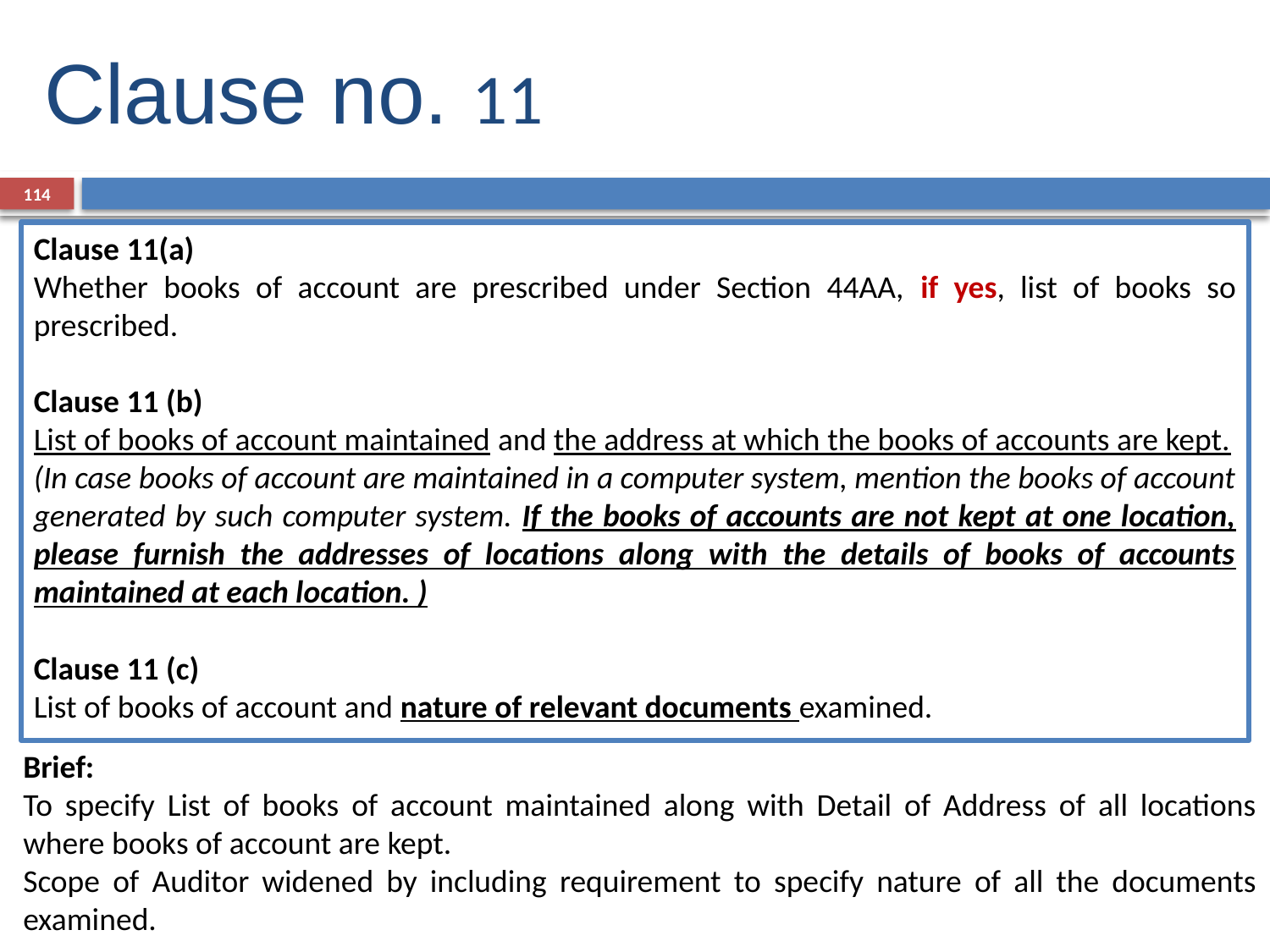

# Clause no. 11
114
Clause 11(a)
Whether books of account are prescribed under Section 44AA, if yes, list of books so prescribed.

Clause 11 (b)
List of books of account maintained and the address at which the books of accounts are kept.
(In case books of account are maintained in a computer system, mention the books of account generated by such computer system. If the books of accounts are not kept at one location, please furnish the addresses of locations along with the details of books of accounts maintained at each location. )

Clause 11 (c)
List of books of account and nature of relevant documents examined.

Brief:
To specify List of books of account maintained along with Detail of Address of all locations where books of account are kept.
Scope of Auditor widened by including requirement to specify nature of all the documents examined.